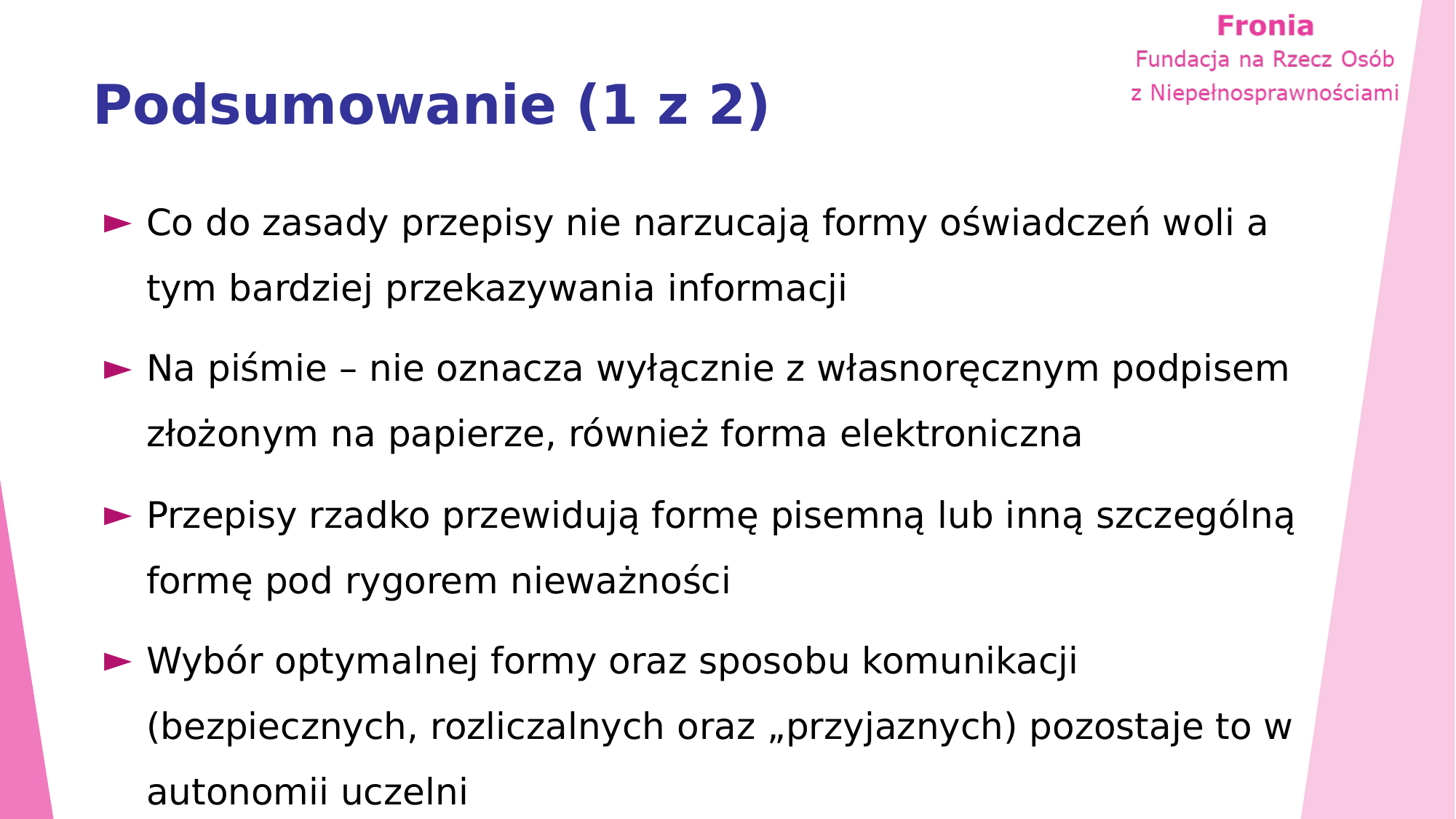

# Podsumowanie (1 z 2)
Co do zasady przepisy nie narzucają formy oświadczeń woli a tym bardziej przekazywania informacji
Na piśmie – nie oznacza wyłącznie z własnoręcznym podpisem złożonym na papierze, również forma elektroniczna
Przepisy rzadko przewidują formę pisemną lub inną szczególną formę pod rygorem nieważności
Wybór optymalnej formy oraz sposobu komunikacji (bezpiecznych, rozliczalnych oraz „przyjaznych) pozostaje to w autonomii uczelni